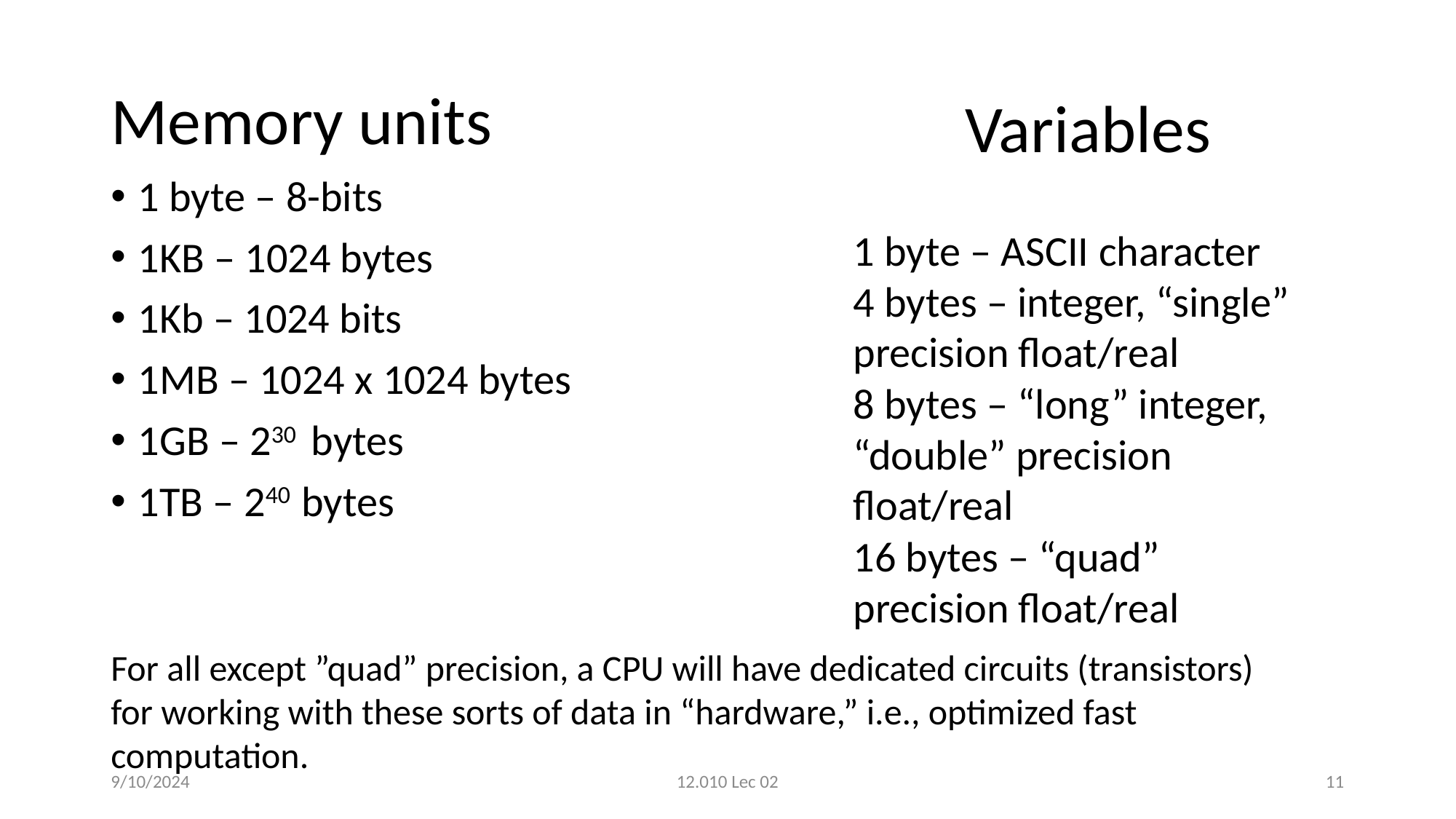

# Memory units
Variables
1 byte – 8-bits
1KB – 1024 bytes
1Kb – 1024 bits
1MB – 1024 x 1024 bytes
1GB – 230  bytes
1TB – 240  bytes
1 byte – ASCII character
4 bytes – integer, “single” precision float/real
8 bytes – “long” integer, “double” precision float/real
16 bytes – “quad” precision float/real
For all except ”quad” precision, a CPU will have dedicated circuits (transistors) for working with these sorts of data in “hardware,” i.e., optimized fast computation.
9/10/2024
12.010 Lec 02
11